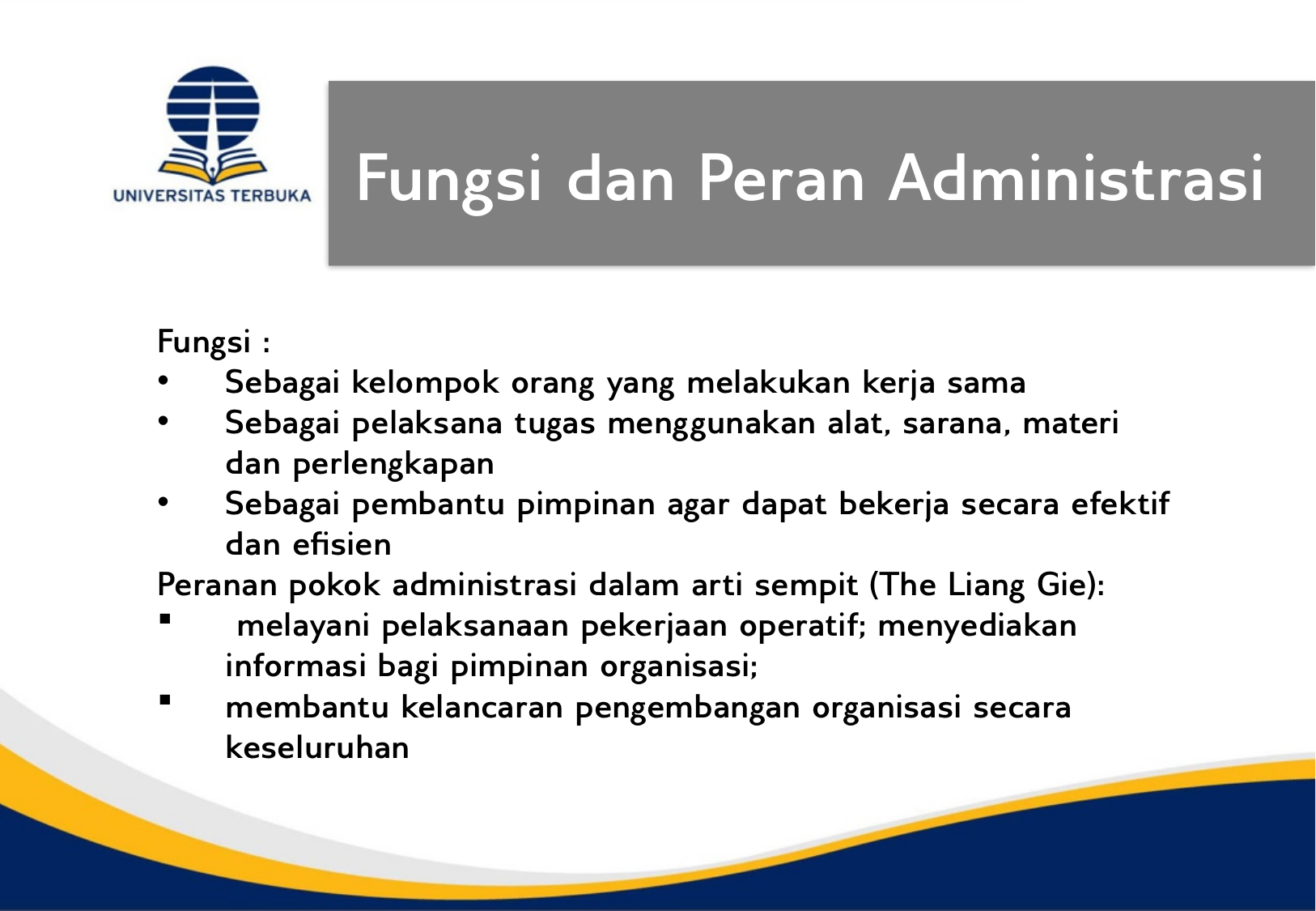

Fungsi dan Peran Administrasi
Fungsi :
Sebagai kelompok orang yang melakukan kerja sama
Sebagai pelaksana tugas menggunakan alat, sarana, materi dan perlengkapan
Sebagai pembantu pimpinan agar dapat bekerja secara efektif dan efisien
Peranan pokok administrasi dalam arti sempit (The Liang Gie):
 melayani pelaksanaan pekerjaan operatif; menyediakan informasi bagi pimpinan organisasi;
membantu kelancaran pengembangan organisasi secara keseluruhan